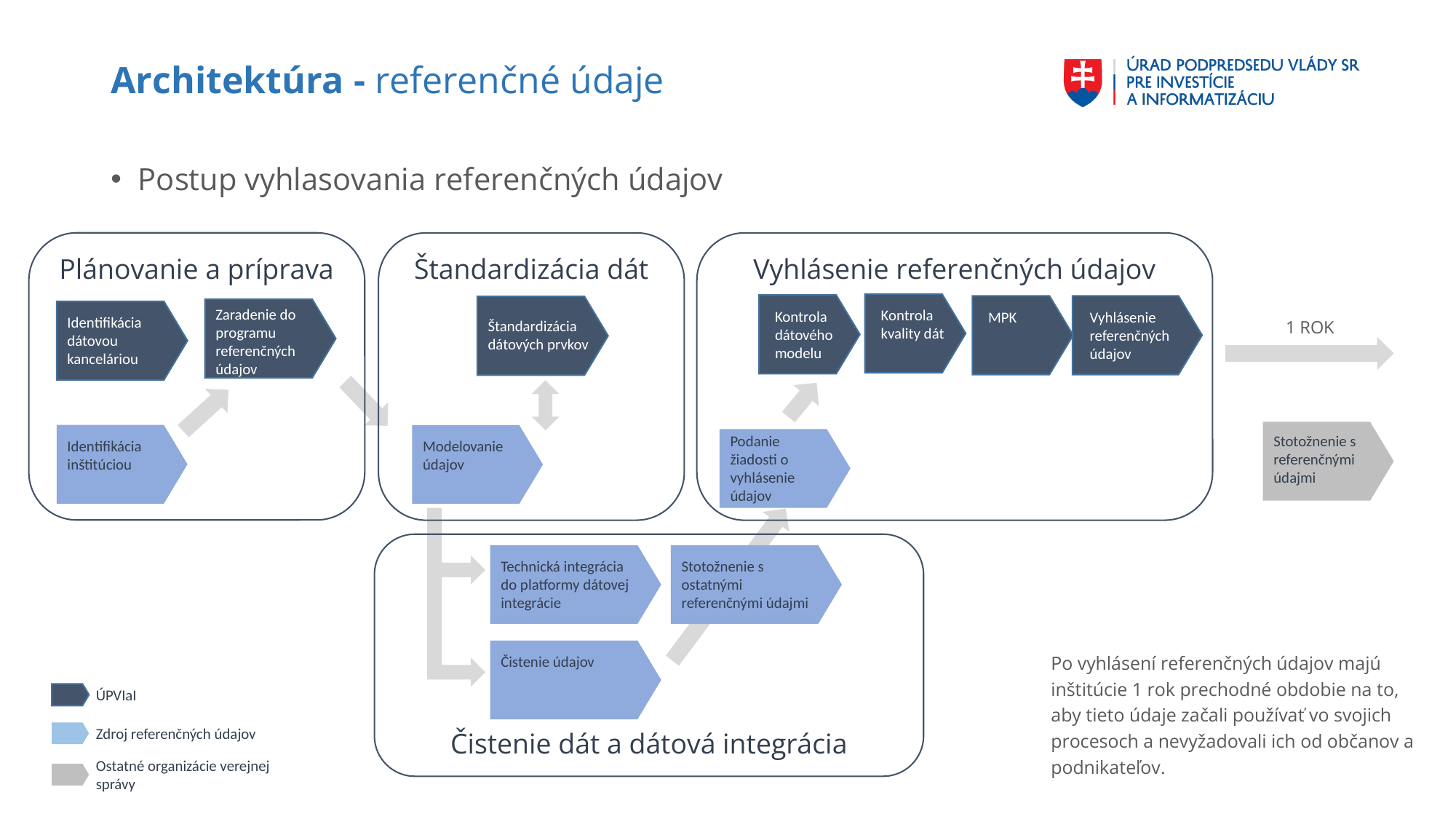

# Architektúra - referenčné údaje
Postup vyhlasovania referenčných údajov
Plánovanie a príprava
Štandardizácia dát
Vyhlásenie referenčných údajov

Kontrola kvality dát

Kontrola dátového modelu

MPK

Vyhlásenie referenčných údajov

Štandardizácia dátových prvkov

Zaradenie do programu referenčných údajov

Identifikácia dátovou kanceláriou
1 ROK

Stotožnenie s referenčnými údajmi

Identifikácia inštitúciou

Modelovanie údajov
Podanie žiadosti o vyhlásenie údajov

Čistenie dát a dátová integrácia

Technická integrácia do platformy dátovej integrácie

Stotožnenie s ostatnými referenčnými údajmi

Čistenie údajov
Po vyhlásení referenčných údajov majú inštitúcie 1 rok prechodné obdobie na to, aby tieto údaje začali používať vo svojich procesoch a nevyžadovali ich od občanov a podnikateľov.
ÚPVIaI

Zdroj referenčných údajov

Ostatné organizácie verejnej správy